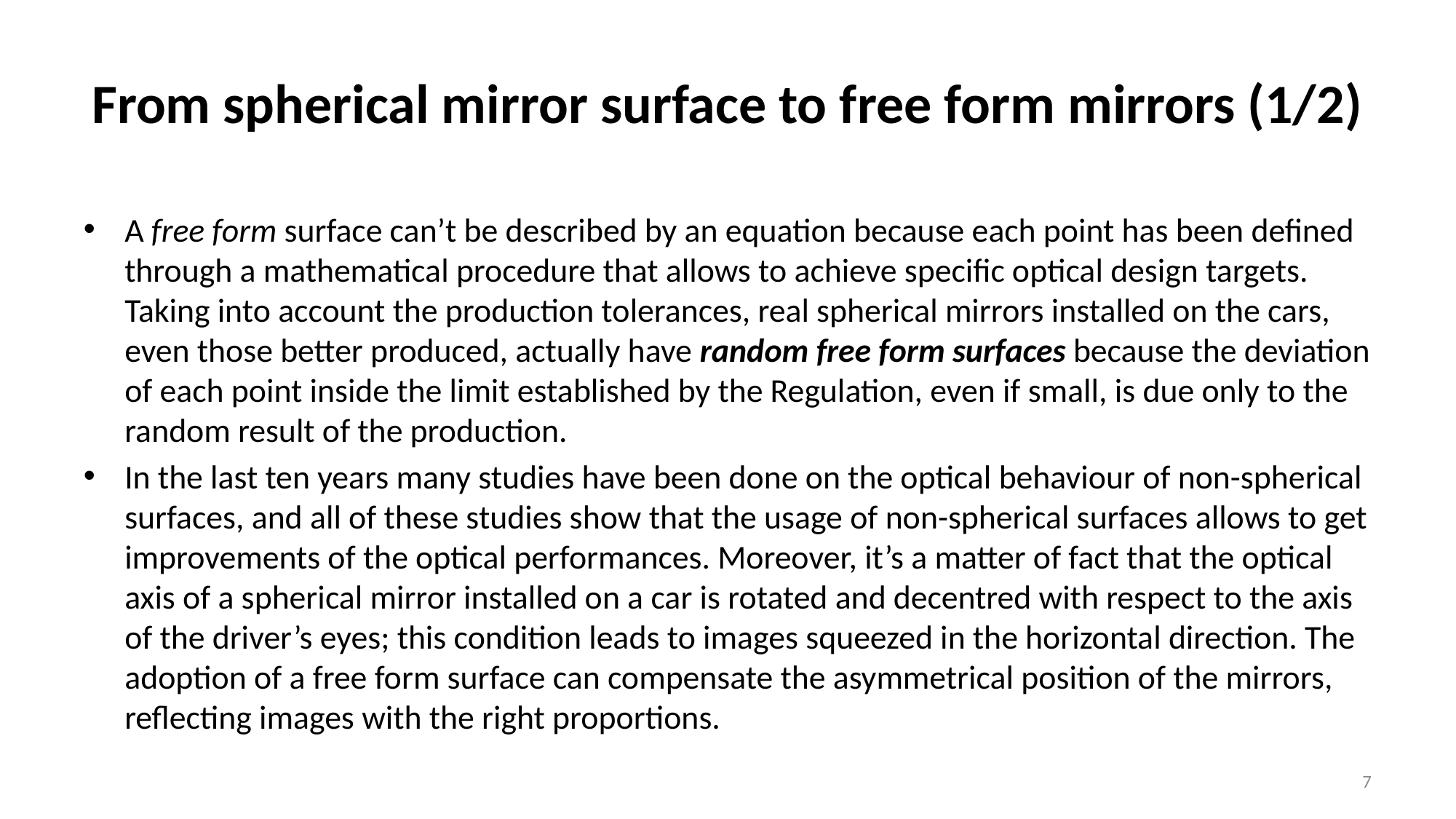

# From spherical mirror surface to free form mirrors (1/2)
A free form surface can’t be described by an equation because each point has been defined through a mathematical procedure that allows to achieve specific optical design targets. Taking into account the production tolerances, real spherical mirrors installed on the cars, even those better produced, actually have random free form surfaces because the deviation of each point inside the limit established by the Regulation, even if small, is due only to the random result of the production.
In the last ten years many studies have been done on the optical behaviour of non-spherical surfaces, and all of these studies show that the usage of non-spherical surfaces allows to get improvements of the optical performances. Moreover, it’s a matter of fact that the optical axis of a spherical mirror installed on a car is rotated and decentred with respect to the axis of the driver’s eyes; this condition leads to images squeezed in the horizontal direction. The adoption of a free form surface can compensate the asymmetrical position of the mirrors, reflecting images with the right proportions.
7